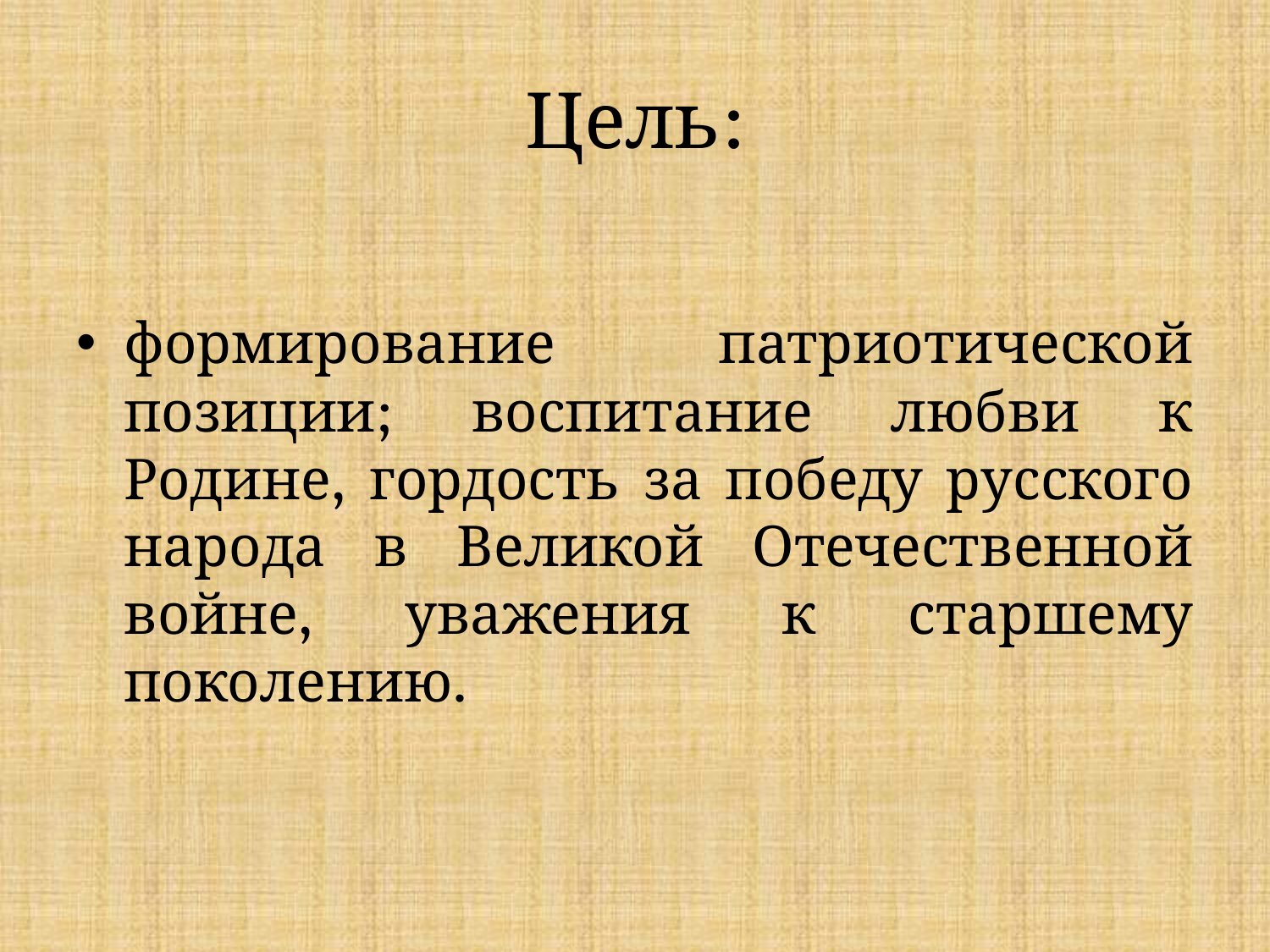

# Цель:

формирование патриотической позиции; воспитание любви к Родине, гордость за победу русского народа в Великой Отечественной войне, уважения к старшему поколению.